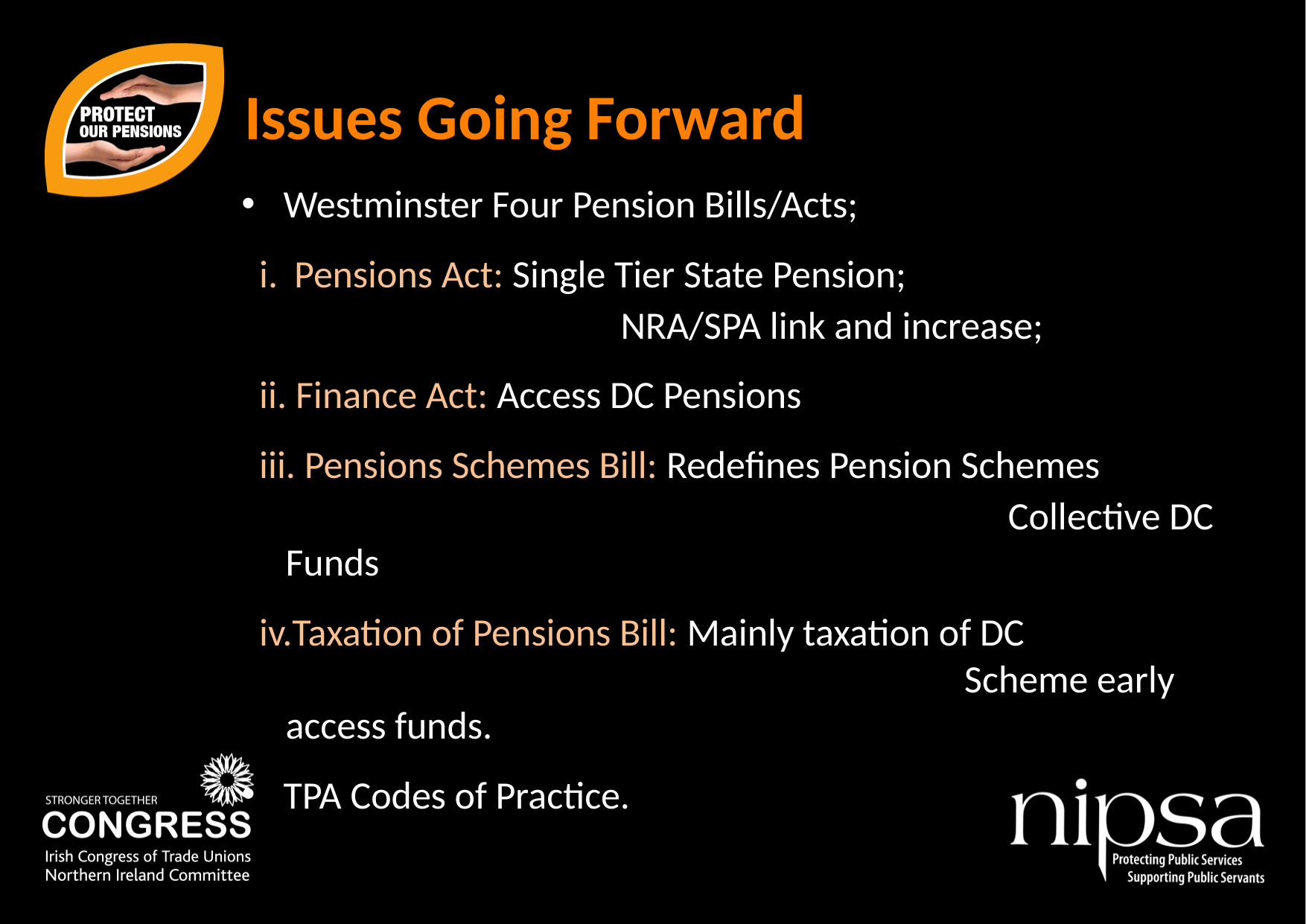

# Issues Going Forward
Westminster Four Pension Bills/Acts;
 Pensions Act: Single Tier State Pension;
            			NRA/SPA link and increase;
 Finance Act: Access DC Pensions
 Pensions Schemes Bill: Redefines Pension Schemes
      						      Collective DC Funds
Taxation of Pensions Bill: Mainly taxation of DC 								 Scheme early access funds.
TPA Codes of Practice.